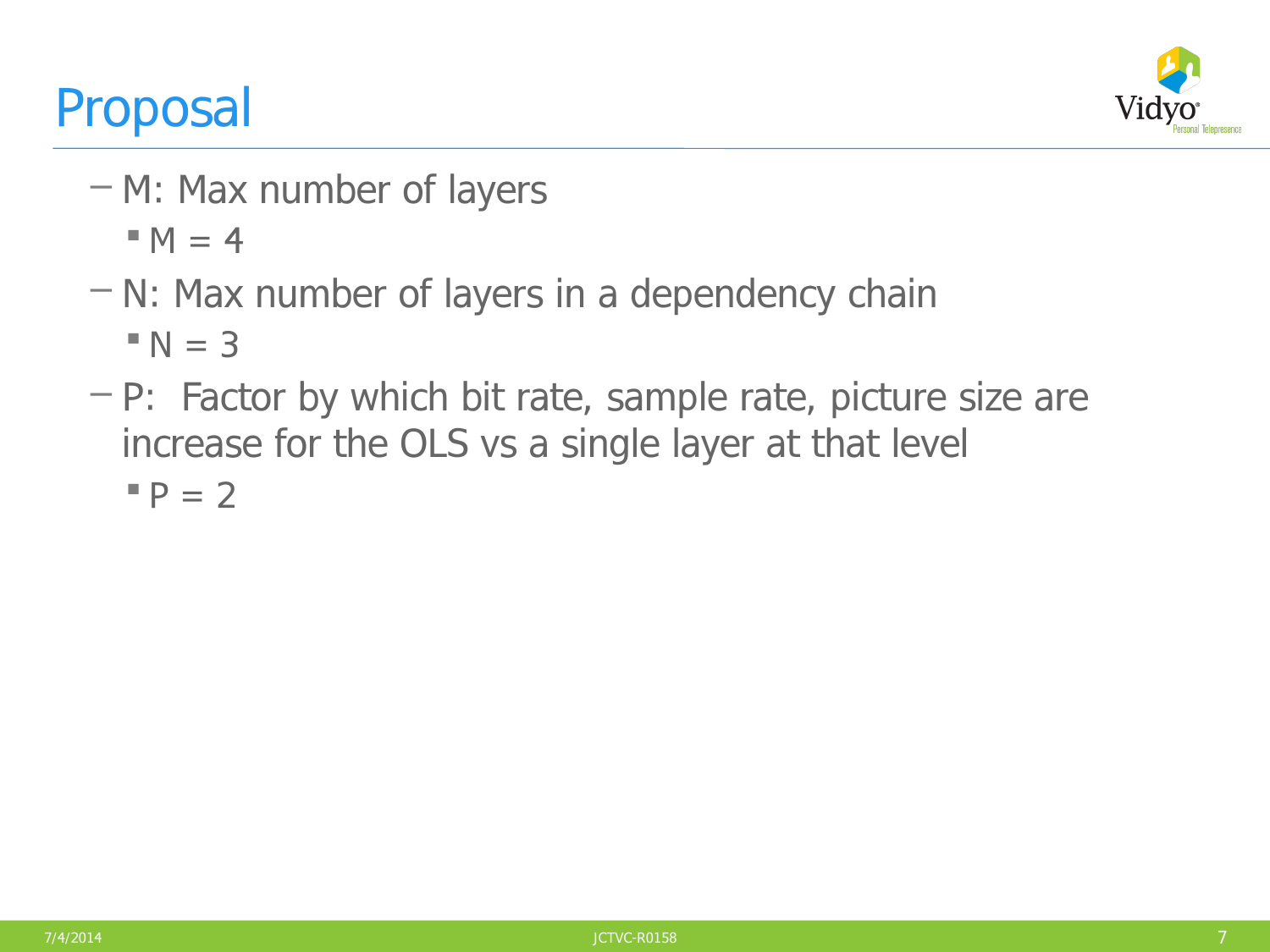

# Proposal
M: Max number of layers
M = 4
N: Max number of layers in a dependency chain
N = 3
P:  Factor by which bit rate, sample rate, picture size are increase for the OLS vs a single layer at that level
P = 2